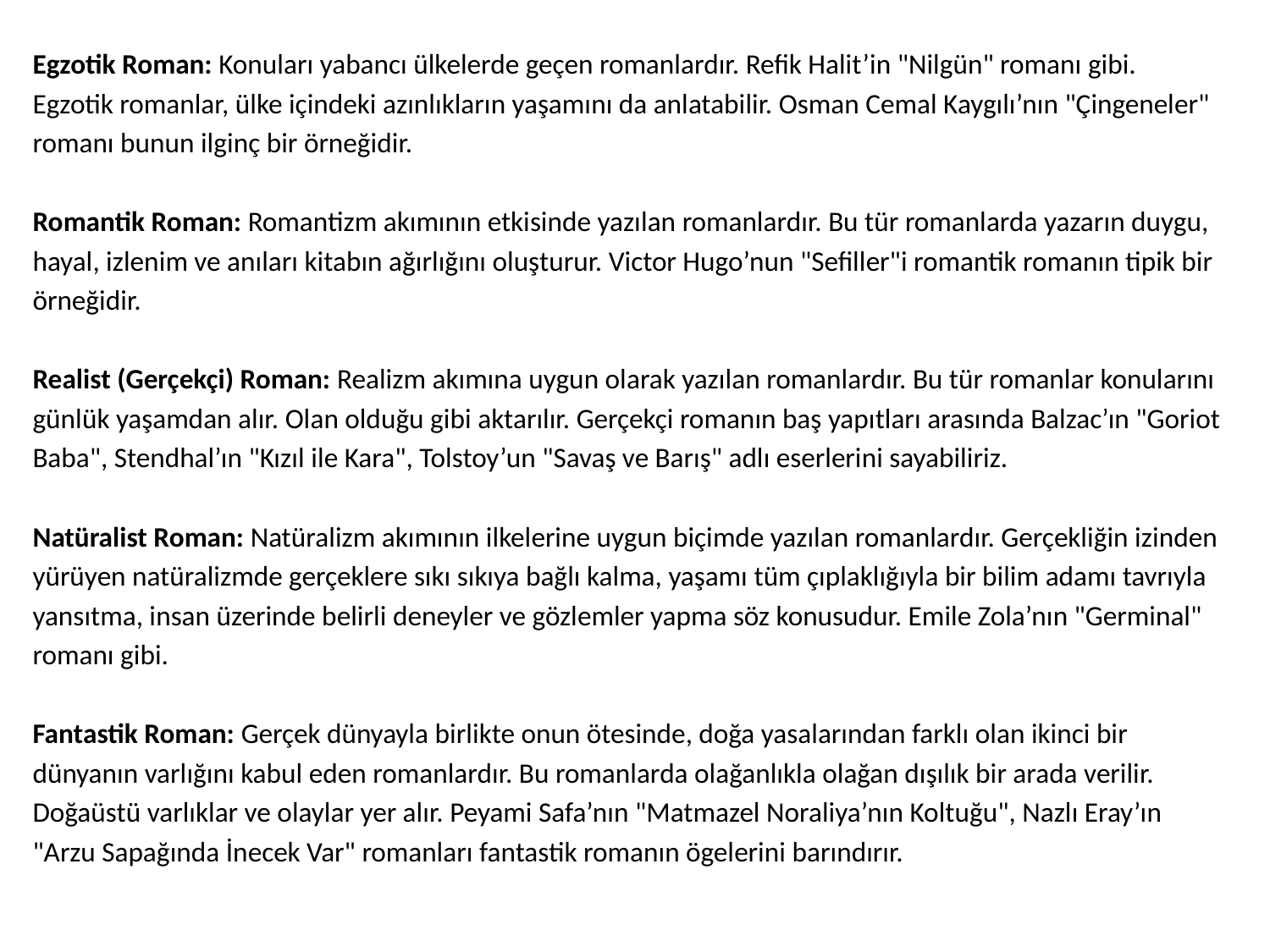

Egzotik Roman: Konuları yabancı ülkelerde geçen romanlardır. Refik Halit’in "Nilgün" romanı gibi.
Egzotik romanlar, ülke içindeki azınlıkların yaşamını da anlatabilir. Osman Cemal Kaygılı’nın "Çingeneler"
romanı bunun ilginç bir örneğidir.

Romantik Roman: Romantizm akımının etkisinde yazılan romanlardır. Bu tür romanlarda yazarın duygu,
hayal, izlenim ve anıları kitabın ağırlığını oluşturur. Victor Hugo’nun "Sefiller"i romantik romanın tipik bir
örneğidir.

Realist (Gerçekçi) Roman: Realizm akımına uygun olarak yazılan romanlardır. Bu tür romanlar konularını
günlük yaşamdan alır. Olan olduğu gibi aktarılır. Gerçekçi romanın baş yapıtları arasında Balzac’ın "Goriot
Baba", Stendhal’ın "Kızıl ile Kara", Tolstoy’un "Savaş ve Barış" adlı eserlerini sayabiliriz.

Natüralist Roman: Natüralizm akımının ilkelerine uygun biçimde yazılan romanlardır. Gerçekliğin izinden
yürüyen natüralizmde gerçeklere sıkı sıkıya bağlı kalma, yaşamı tüm çıplaklığıyla bir bilim adamı tavrıyla
yansıtma, insan üzerinde belirli deneyler ve gözlemler yapma söz konusudur. Emile Zola’nın "Germinal"
romanı gibi.

Fantastik Roman: Gerçek dünyayla birlikte onun ötesinde, doğa yasalarından farklı olan ikinci bir
dünyanın varlığını kabul eden romanlardır. Bu romanlarda olağanlıkla olağan dışılık bir arada verilir.
Doğaüstü varlıklar ve olaylar yer alır. Peyami Safa’nın "Matmazel Noraliya’nın Koltuğu", Nazlı Eray’ın
"Arzu Sapağında İnecek Var" romanları fantastik romanın ögelerini barındırır.